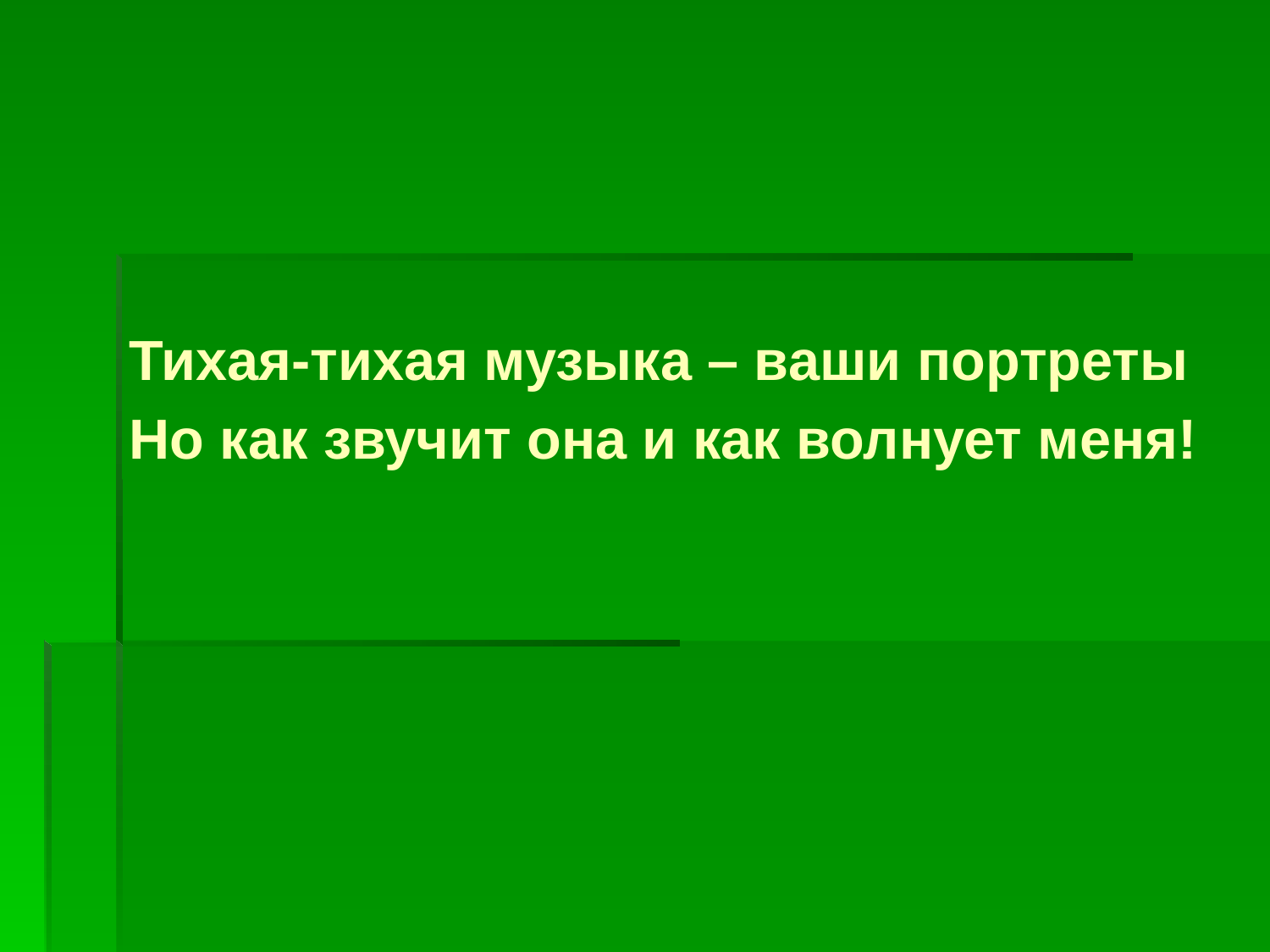

#
Тихая-тихая музыка – ваши портреты
Но как звучит она и как волнует меня!